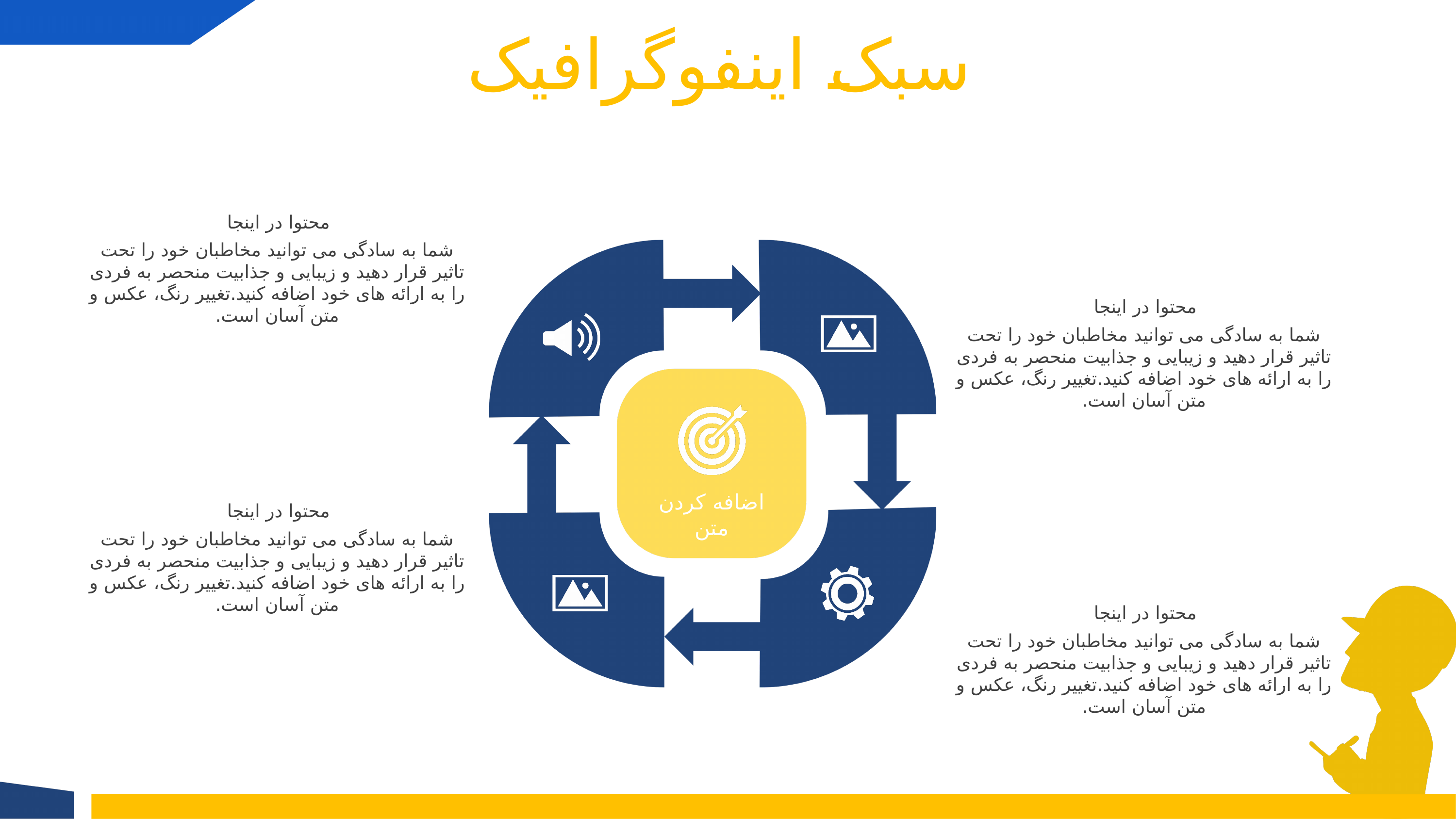

سبک اینفوگرافیک
محتوا در اینجا
شما به سادگی می توانید مخاطبان خود را تحت تاثیر قرار دهید و زیبایی و جذابیت منحصر به فردی را به ارائه های خود اضافه کنید.تغییر رنگ، عکس و متن آسان است.

محتوا در اینجا

شما به سادگی می توانید مخاطبان خود را تحت تاثیر قرار دهید و زیبایی و جذابیت منحصر به فردی را به ارائه های خود اضافه کنید.تغییر رنگ، عکس و متن آسان است.

اضافه کردن متن
محتوا در اینجا
شما به سادگی می توانید مخاطبان خود را تحت تاثیر قرار دهید و زیبایی و جذابیت منحصر به فردی را به ارائه های خود اضافه کنید.تغییر رنگ، عکس و متن آسان است.

محتوا در اینجا
شما به سادگی می توانید مخاطبان خود را تحت تاثیر قرار دهید و زیبایی و جذابیت منحصر به فردی را به ارائه های خود اضافه کنید.تغییر رنگ، عکس و متن آسان است.